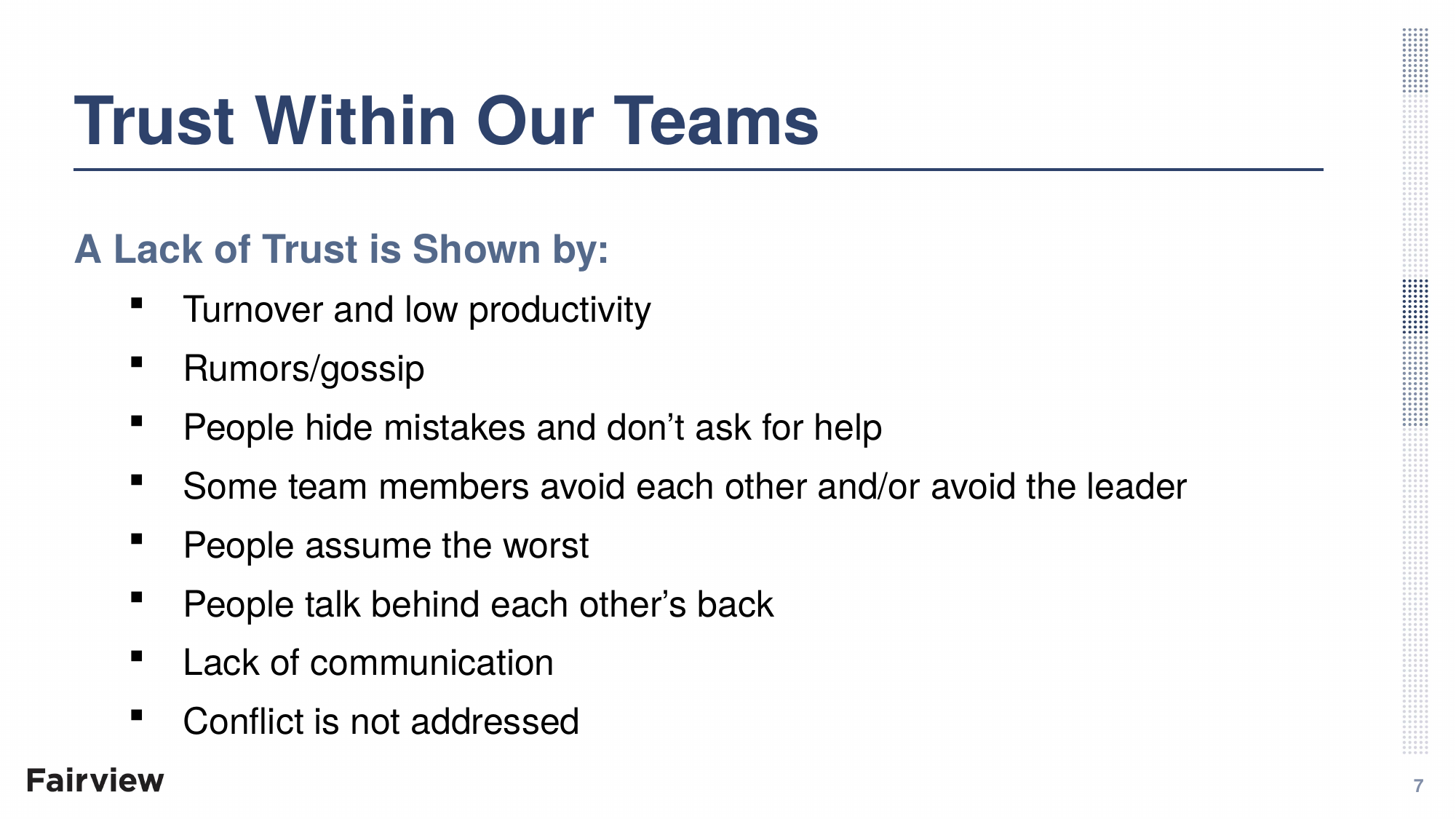

# Trust Within Our Teams
A Lack of Trust is Shown by:
Turnover and low productivity
Rumors/gossip
People hide mistakes and don’t ask for help
Some team members avoid each other and/or avoid the leader
People assume the worst
People talk behind each other’s back
Lack of communication
Conflict is not addressed

7